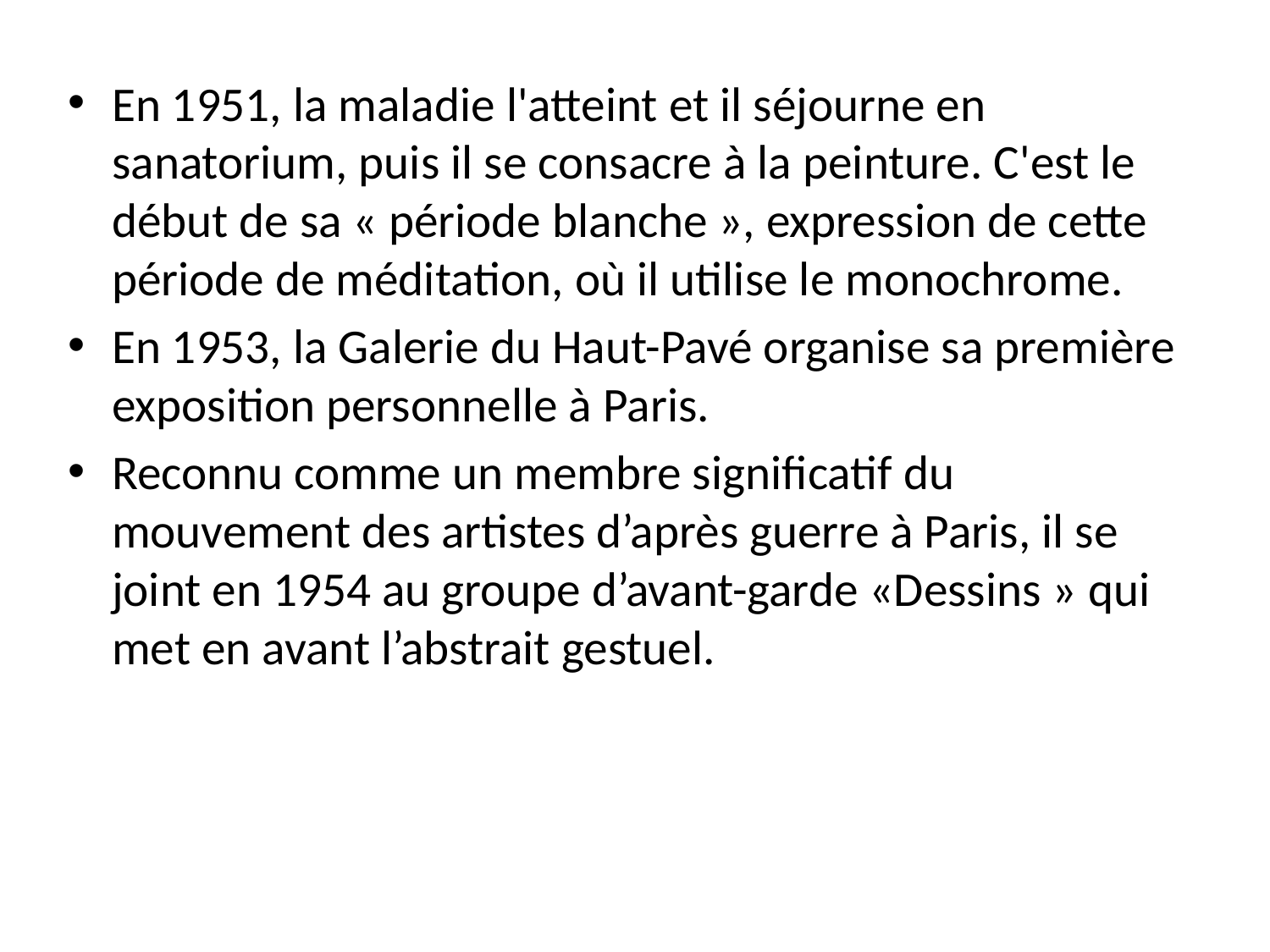

En 1951, la maladie l'atteint et il séjourne en sanatorium, puis il se consacre à la peinture. C'est le début de sa « période blanche », expression de cette période de méditation, où il utilise le monochrome.
En 1953, la Galerie du Haut-Pavé organise sa première exposition personnelle à Paris.
Reconnu comme un membre significatif du mouvement des artistes d’après guerre à Paris, il se joint en 1954 au groupe d’avant-garde «Dessins » qui met en avant l’abstrait gestuel.